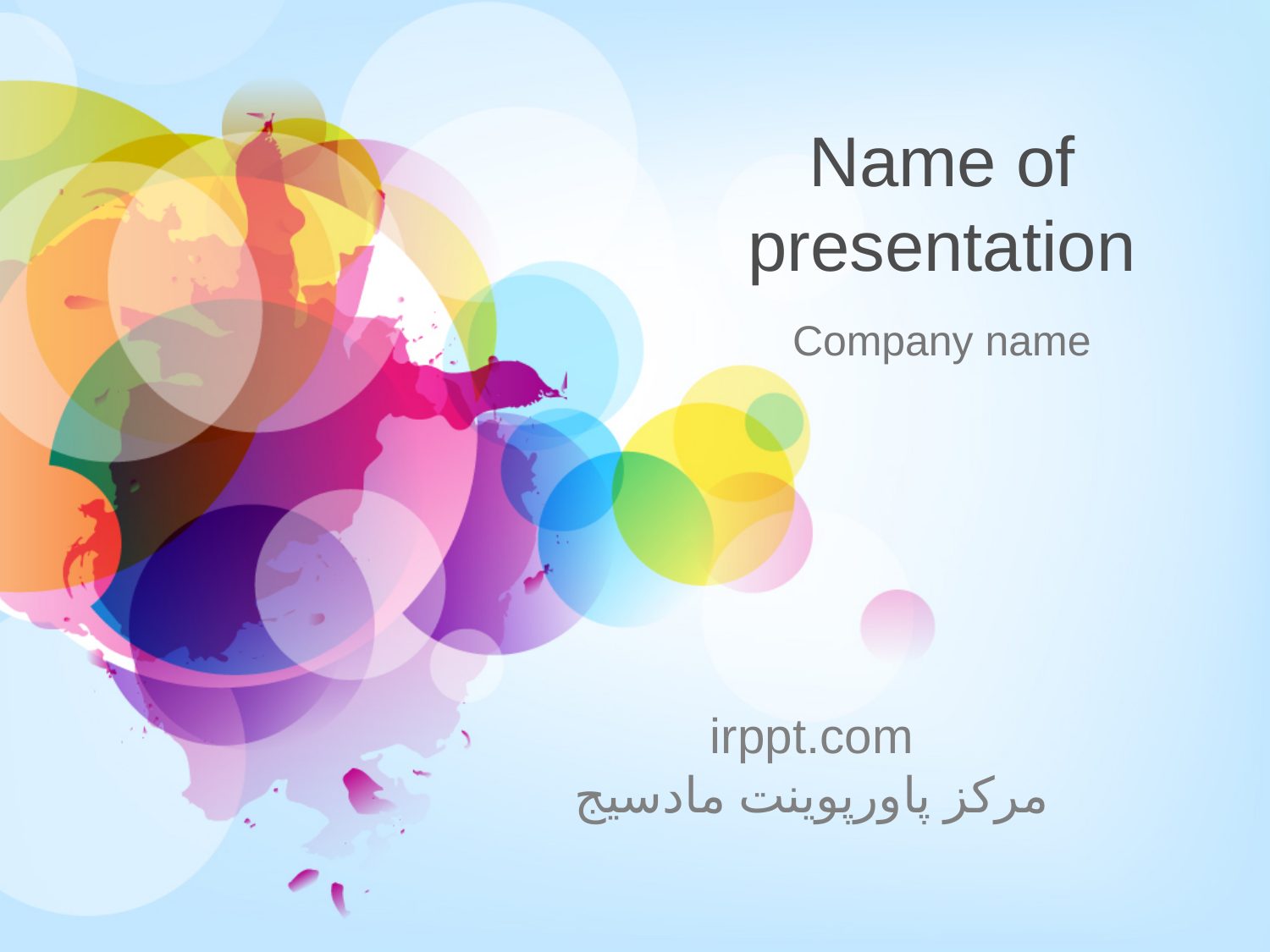

# Name of presentation
Company name
irppt.com
مرکز پاورپوینت مادسیج